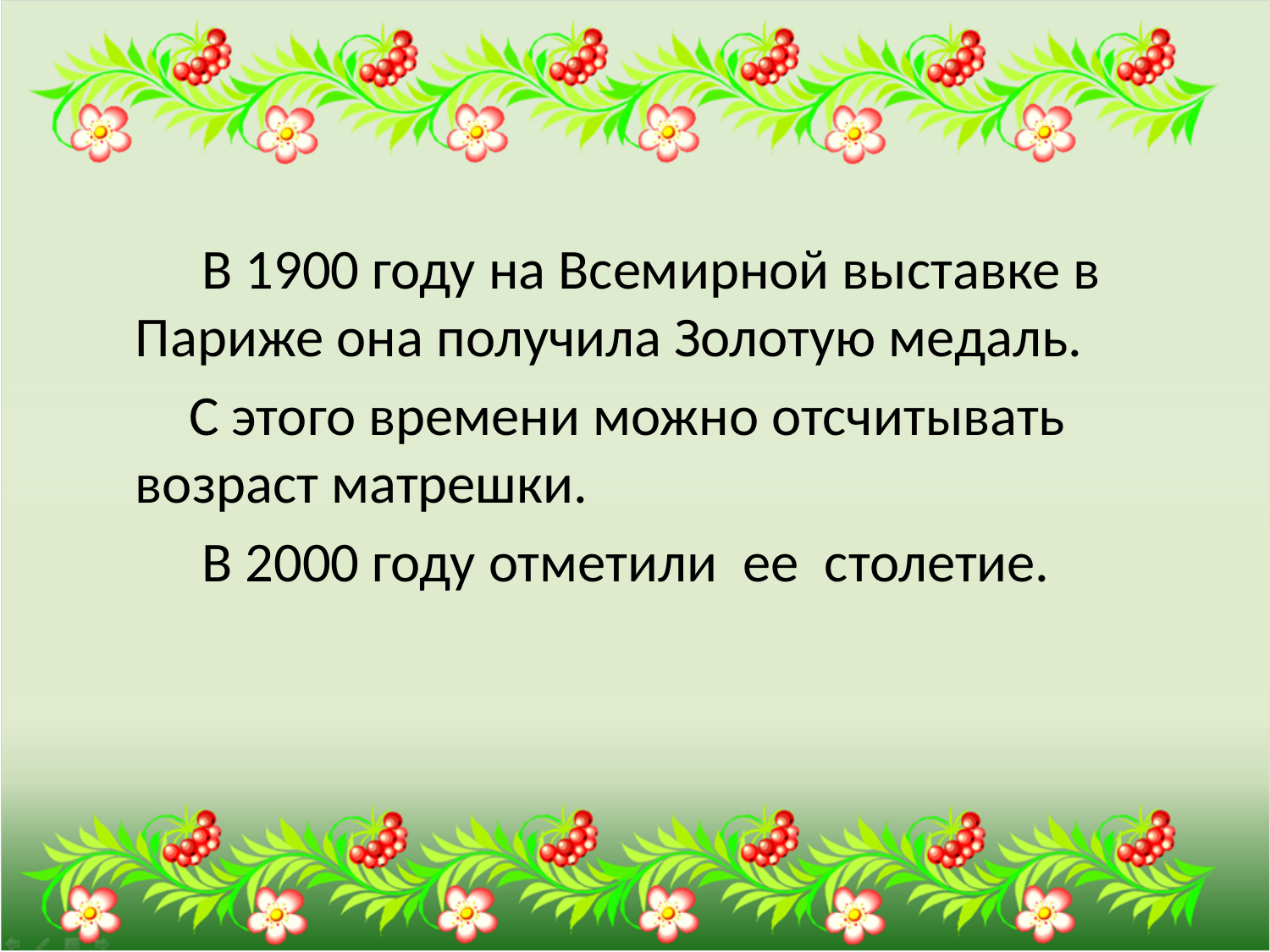

#
         В 1900 году на Всемирной выставке в Париже она получила Золотую медаль.
        С этого времени можно отсчитывать возраст матрешки.
         В 2000 году отметили  ее  столетие.